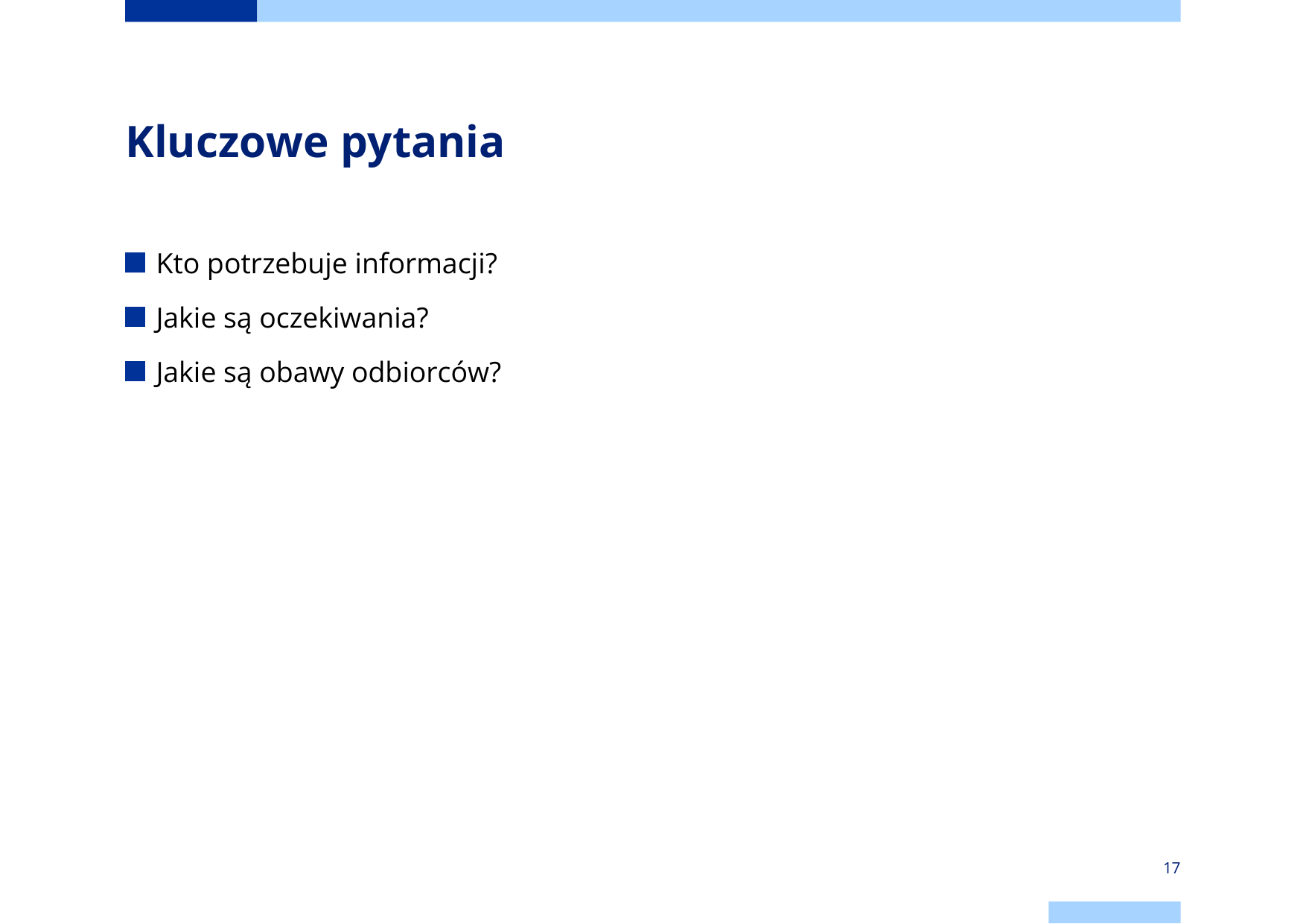

# Kluczowe pytania
Kto potrzebuje informacji?
Jakie są oczekiwania?
Jakie są obawy odbiorców?
17